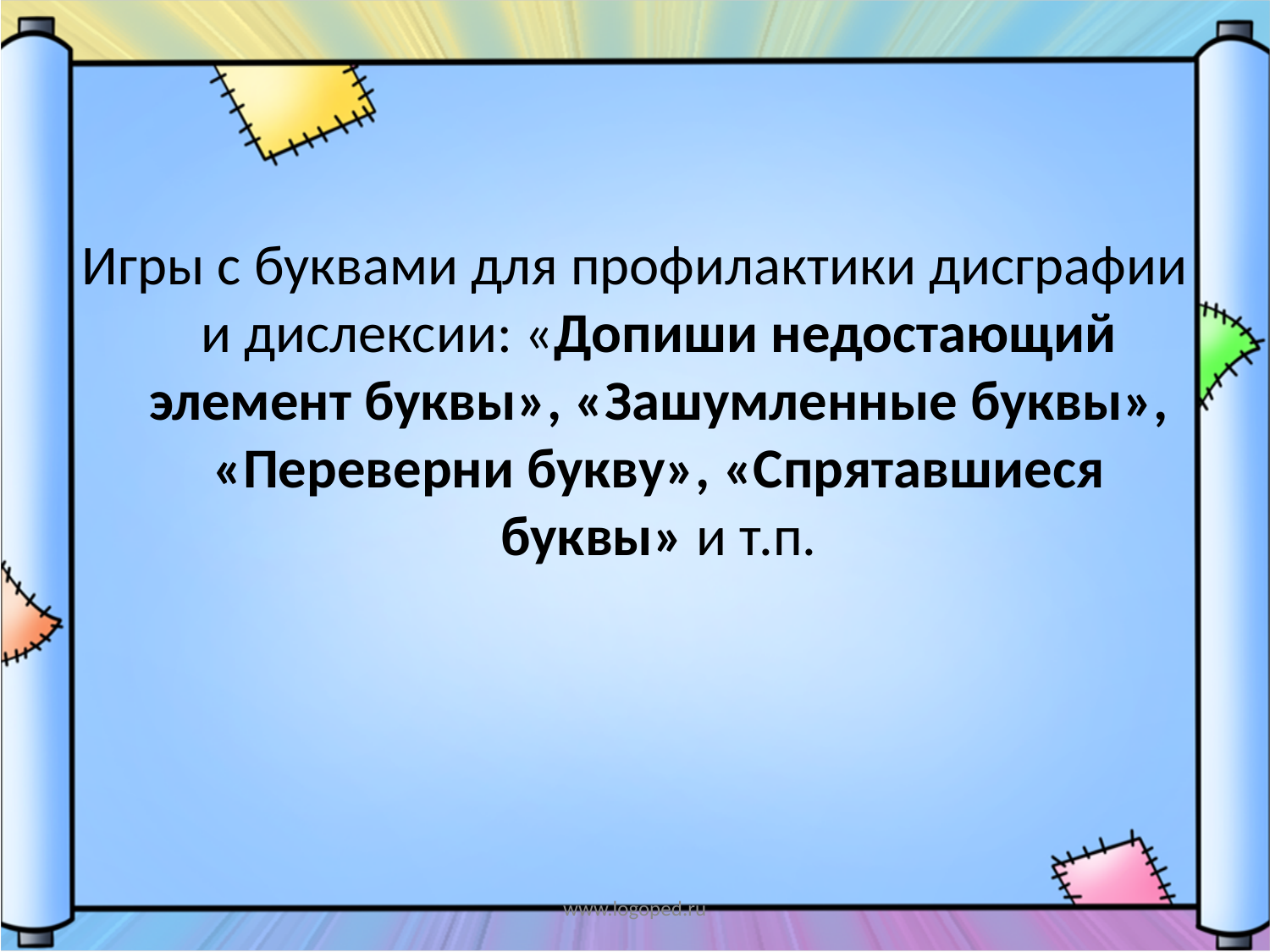

Игры с буквами для профилактики дисграфии и дислексии: «Допиши недостающий элемент буквы», «Зашумленные буквы», «Переверни букву», «Спрятавшиеся буквы» и т.п.
www.logoped.ru